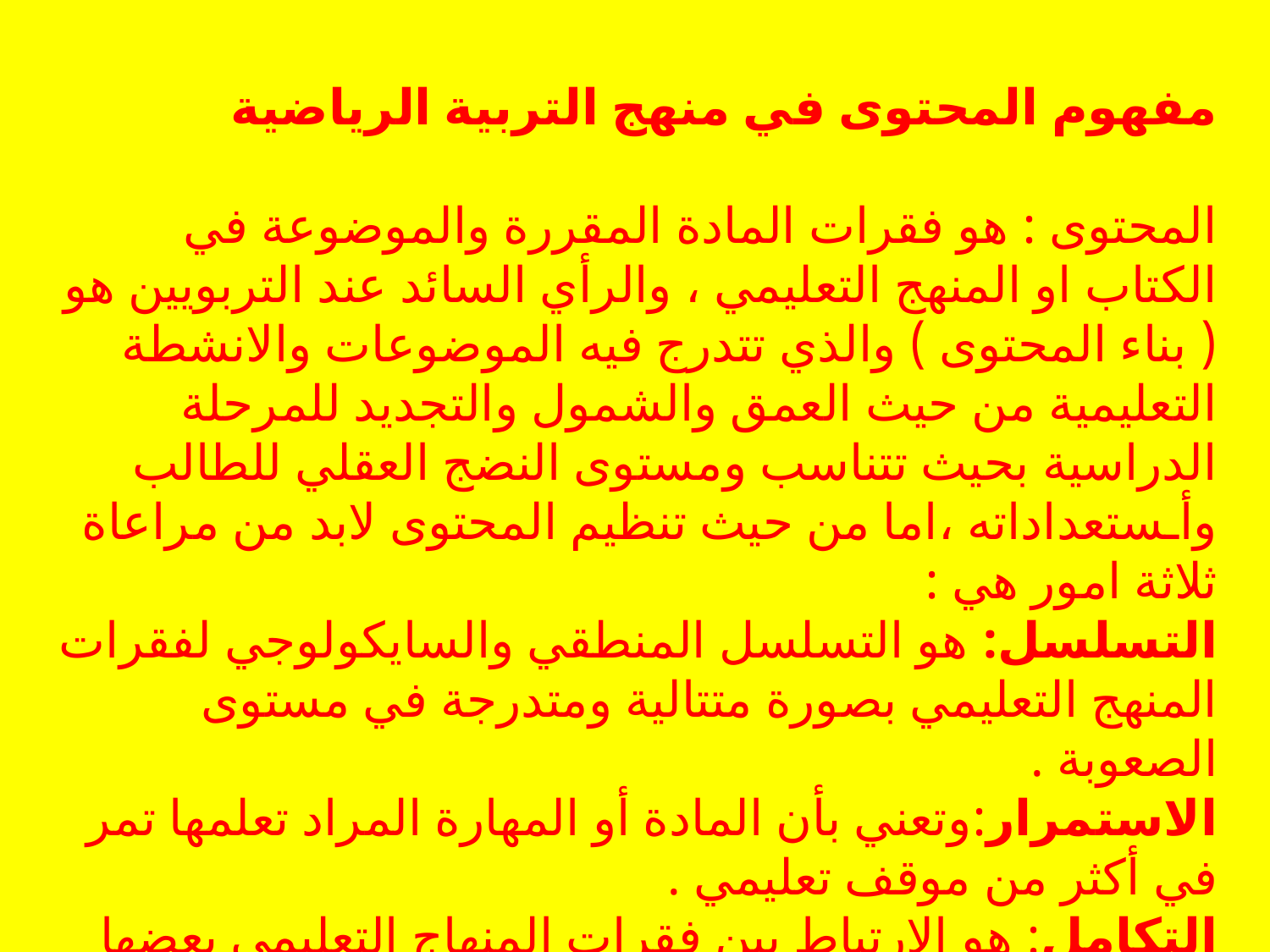

مفهوم المحتوى في منهج التربية الرياضية

المحتوى : هو فقرات المادة المقررة والموضوعة في الكتاب او المنهج التعليمي ، والرأي السائد عند التربويين هو ( بناء المحتوى ) والذي تتدرج فيه الموضوعات والانشطة التعليمية من حيث العمق والشمول والتجديد للمرحلة الدراسية بحيث تتناسب ومستوى النضج العقلي للطالب وأـستعداداته ،اما من حيث تنظيم المحتوى لابد من مراعاة ثلاثة امور هي :
التسلسل: هو التسلسل المنطقي والسايكولوجي لفقرات المنهج التعليمي بصورة متتالية ومتدرجة في مستوى الصعوبة .
الاستمرار:وتعني بأن المادة أو المهارة المراد تعلمها تمر في أكثر من موقف تعليمي .
التكامل: هو الارتباط بين فقرات المنهاج التعليمي بعضها بعض  بحيث تتأثر فيما قبلها وتؤثر فيما بعدها .